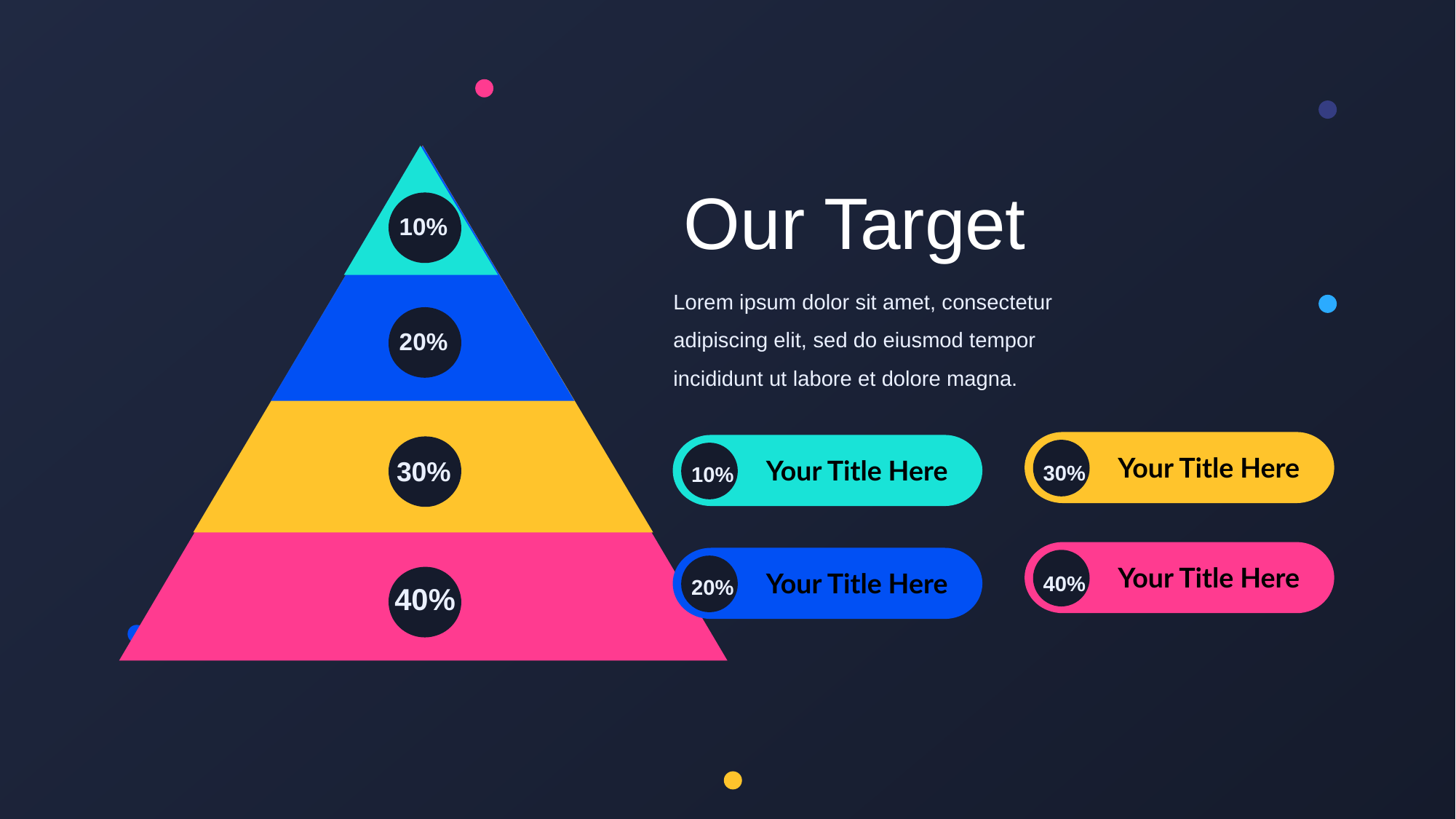

10%
20%
30%
40%
Our Target
Lorem ipsum dolor sit amet, consectetur adipiscing elit, sed do eiusmod tempor incididunt ut labore et dolore magna.

Your Title Here
30%

Your Title Here
10%

Your Title Here
40%

Your Title Here
20%